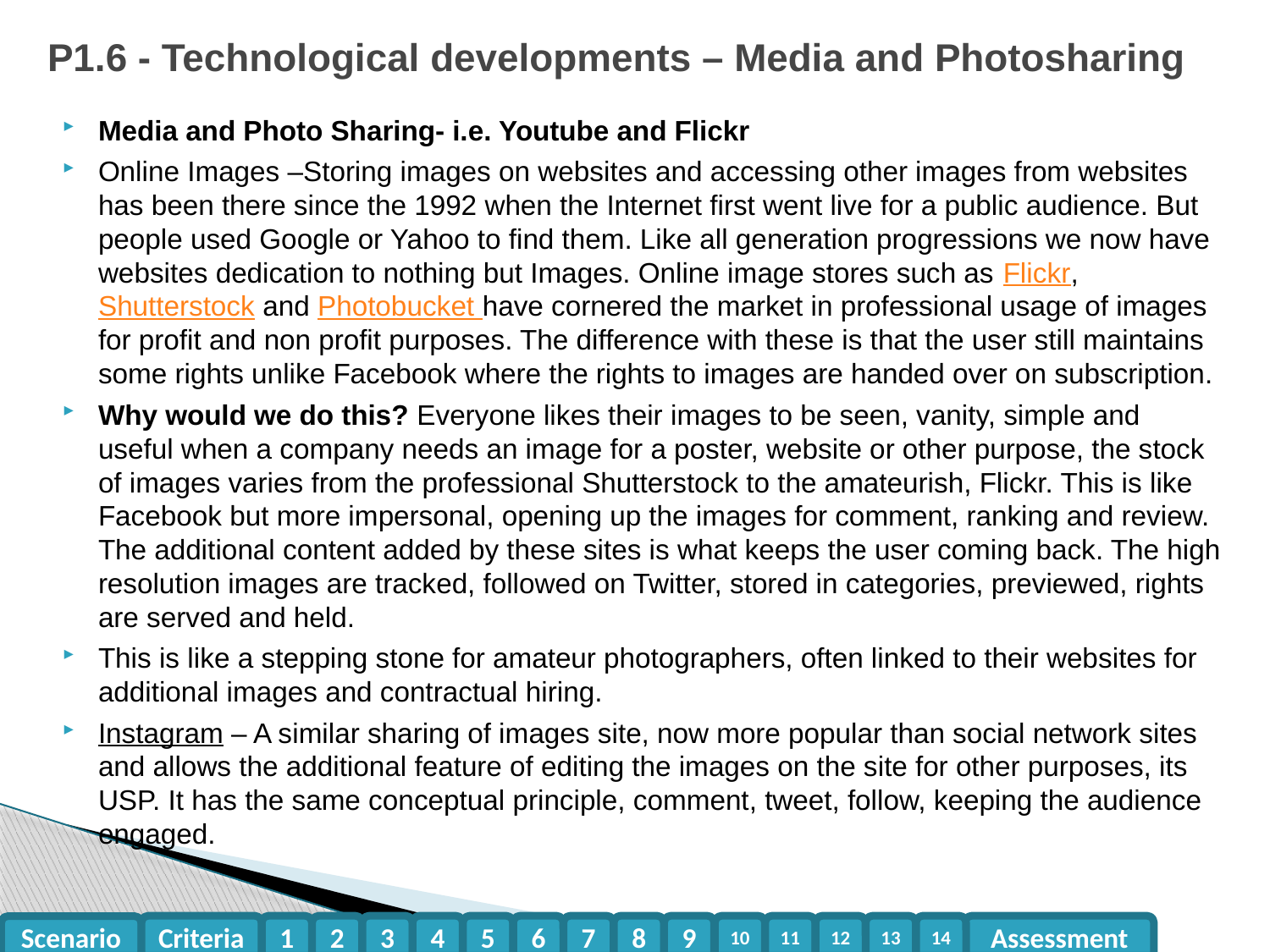

# P1.6 - Technological developments – Media and Photosharing
Media and Photo Sharing- i.e. Youtube and Flickr
Online Images –Storing images on websites and accessing other images from websites has been there since the 1992 when the Internet first went live for a public audience. But people used Google or Yahoo to find them. Like all generation progressions we now have websites dedication to nothing but Images. Online image stores such as Flickr, Shutterstock and Photobucket have cornered the market in professional usage of images for profit and non profit purposes. The difference with these is that the user still maintains some rights unlike Facebook where the rights to images are handed over on subscription.
Why would we do this? Everyone likes their images to be seen, vanity, simple and useful when a company needs an image for a poster, website or other purpose, the stock of images varies from the professional Shutterstock to the amateurish, Flickr. This is like Facebook but more impersonal, opening up the images for comment, ranking and review. The additional content added by these sites is what keeps the user coming back. The high resolution images are tracked, followed on Twitter, stored in categories, previewed, rights are served and held.
This is like a stepping stone for amateur photographers, often linked to their websites for additional images and contractual hiring.
Instagram – A similar sharing of images site, now more popular than social network sites and allows the additional feature of editing the images on the site for other purposes, its USP. It has the same conceptual principle, comment, tweet, follow, keeping the audience engaged.